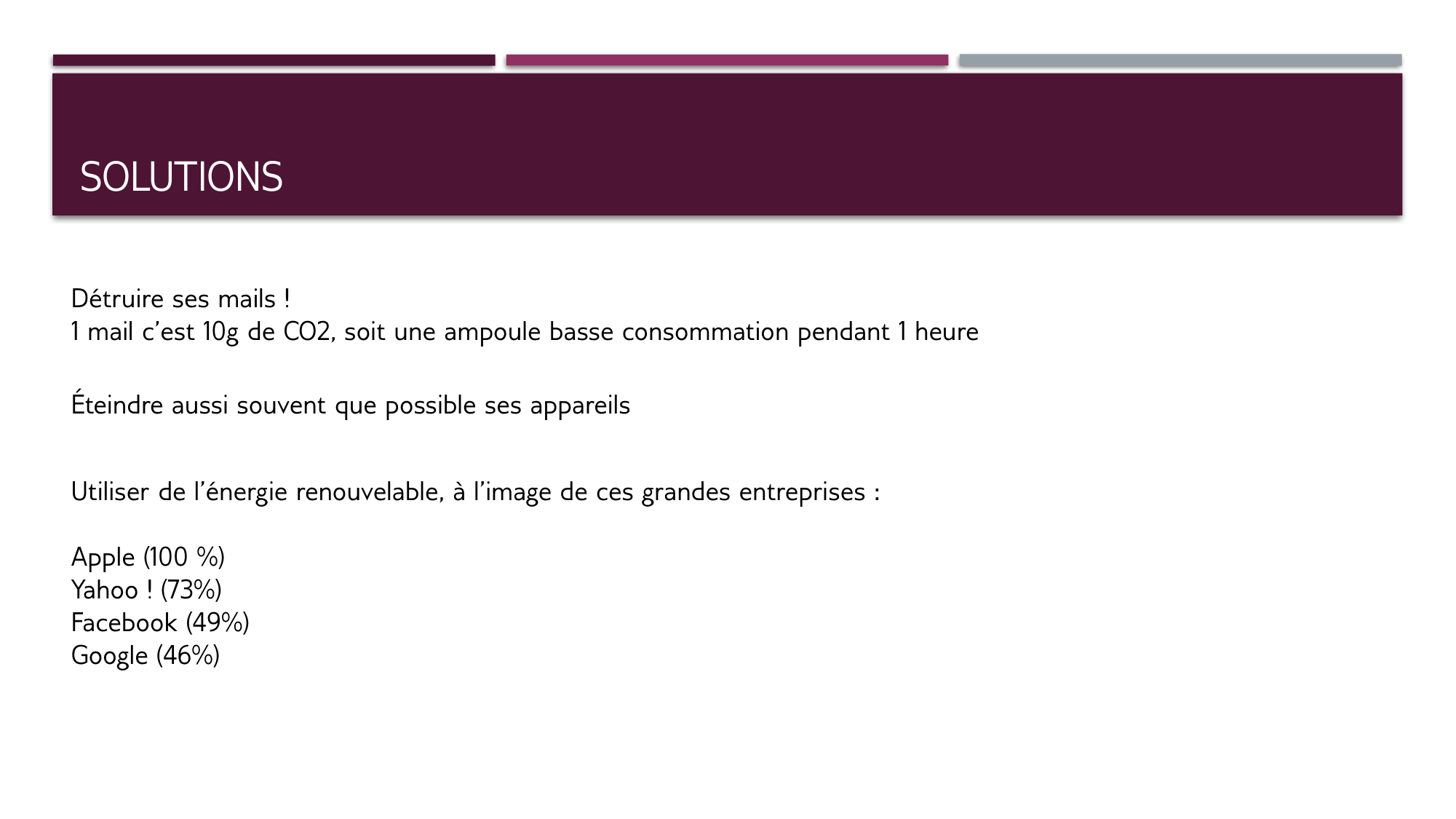

# Solutions
Détruire ses mails !
1 mail c’est 10g de CO2, soit une ampoule basse consommation pendant 1 heure
Éteindre aussi souvent que possible ses appareils
Utiliser de l’énergie renouvelable, à l’image de ces grandes entreprises :

Apple (100 %)
Yahoo ! (73%)
Facebook (49%)
Google (46%)